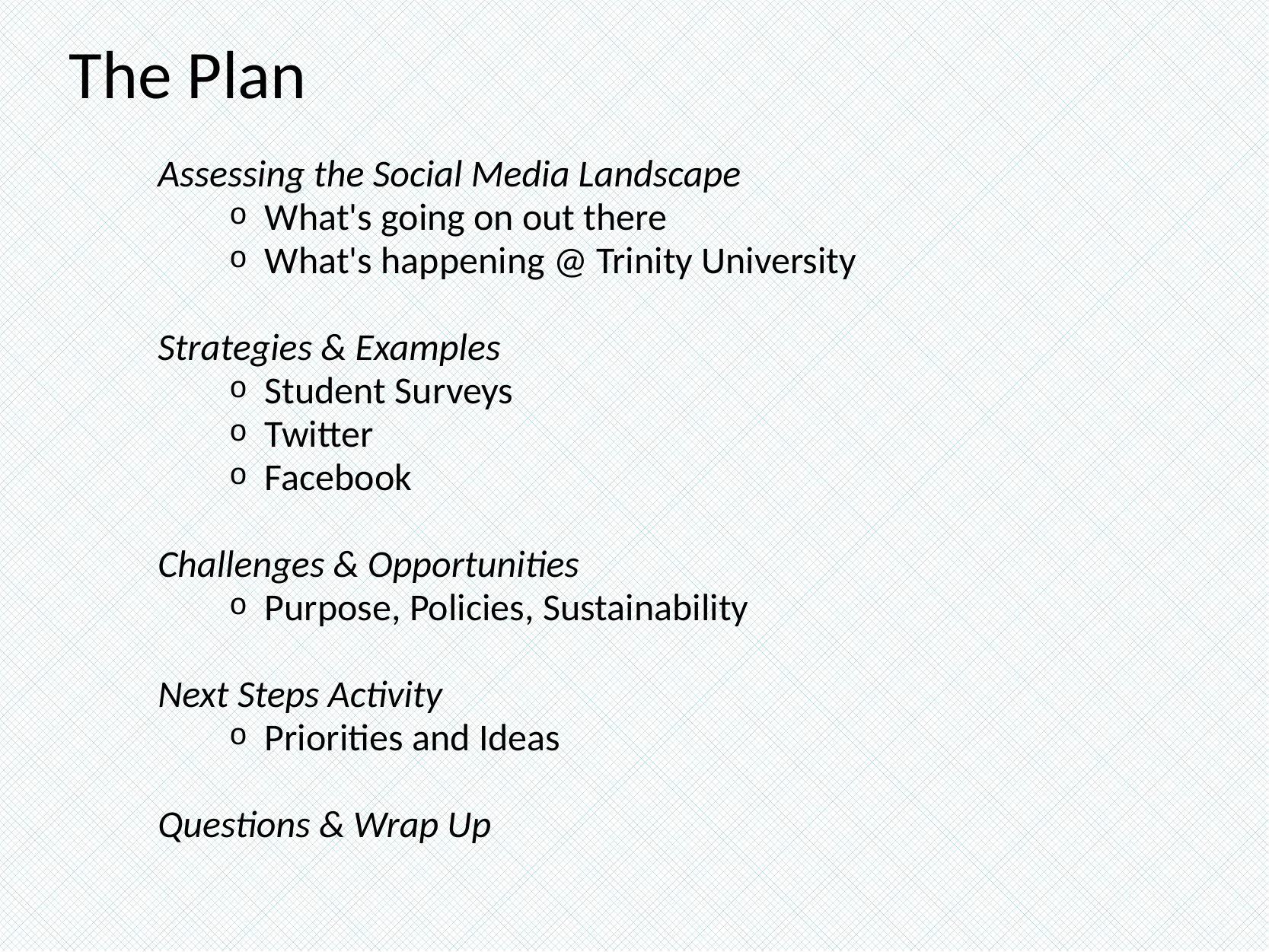

# The Plan
Assessing the Social Media Landscape
What's going on out there
What's happening @ Trinity University

Strategies & Examples
Student Surveys
Twitter
Facebook

Challenges & Opportunities
Purpose, Policies, Sustainability

Next Steps Activity
Priorities and Ideas

Questions & Wrap Up